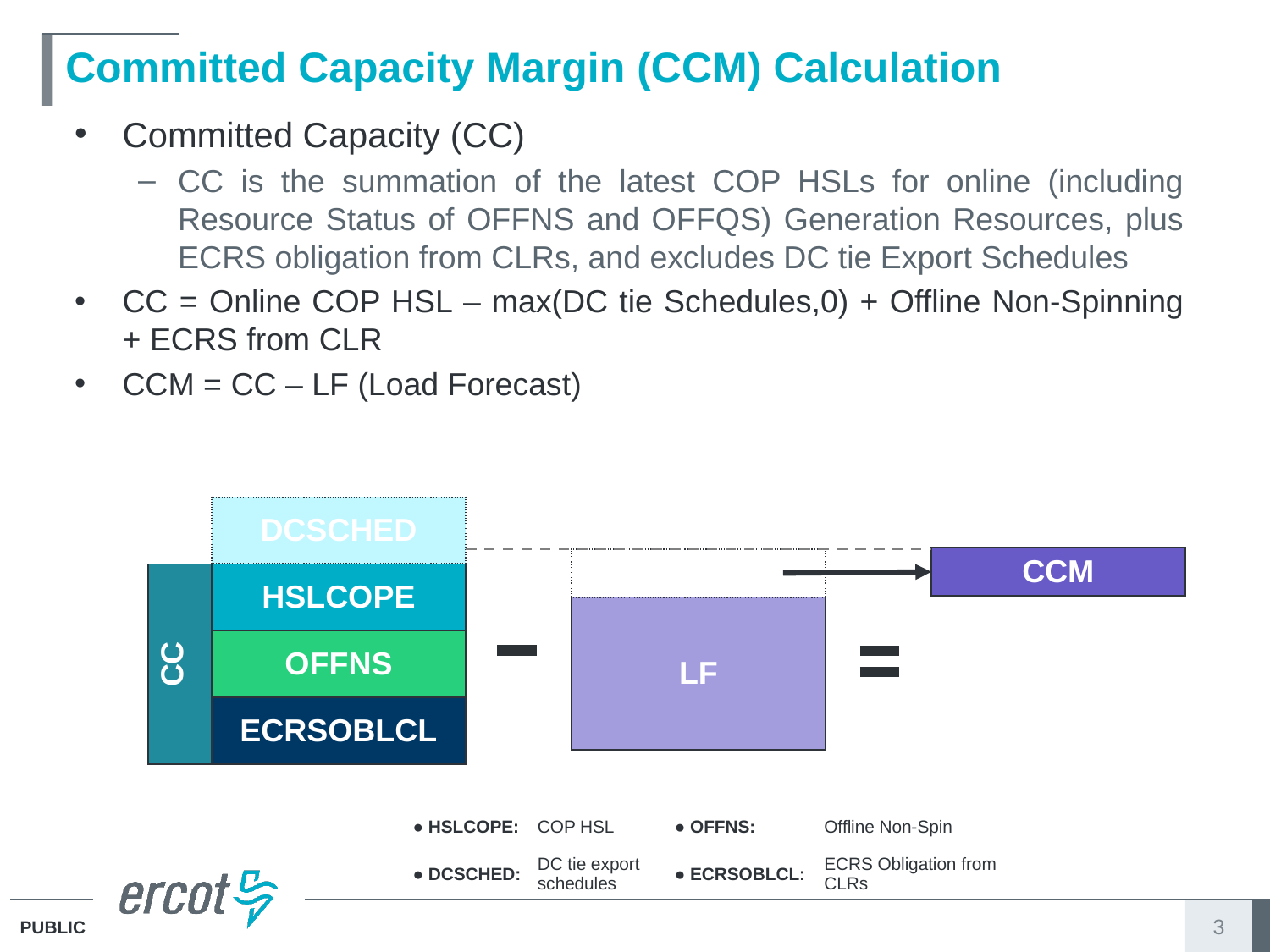

# Committed Capacity Margin (CCM) Calculation
Committed Capacity (CC)
CC is the summation of the latest COP HSLs for online (including Resource Status of OFFNS and OFFQS) Generation Resources, plus ECRS obligation from CLRs, and excludes DC tie Export Schedules
CC = Online COP HSL – max(DC tie Schedules,0) + Offline Non-Spinning + ECRS from CLR
CCM = CC – LF (Load Forecast)
|  | DCSCHED |
| --- | --- |
| CC | HSLCOPE |
|  | OFFNS |
|  | ECRSOBLCL |
| CCM |
| --- |
|  |
| --- |
| LF |
| ● HSLCOPE: | COP HSL | ● OFFNS: | Offline Non-Spin |  |  |
| --- | --- | --- | --- | --- | --- |
| ● DCSCHED: | DC tie export schedules | ● ECRSOBLCL: | ECRS Obligation from CLRs |  |  |
3